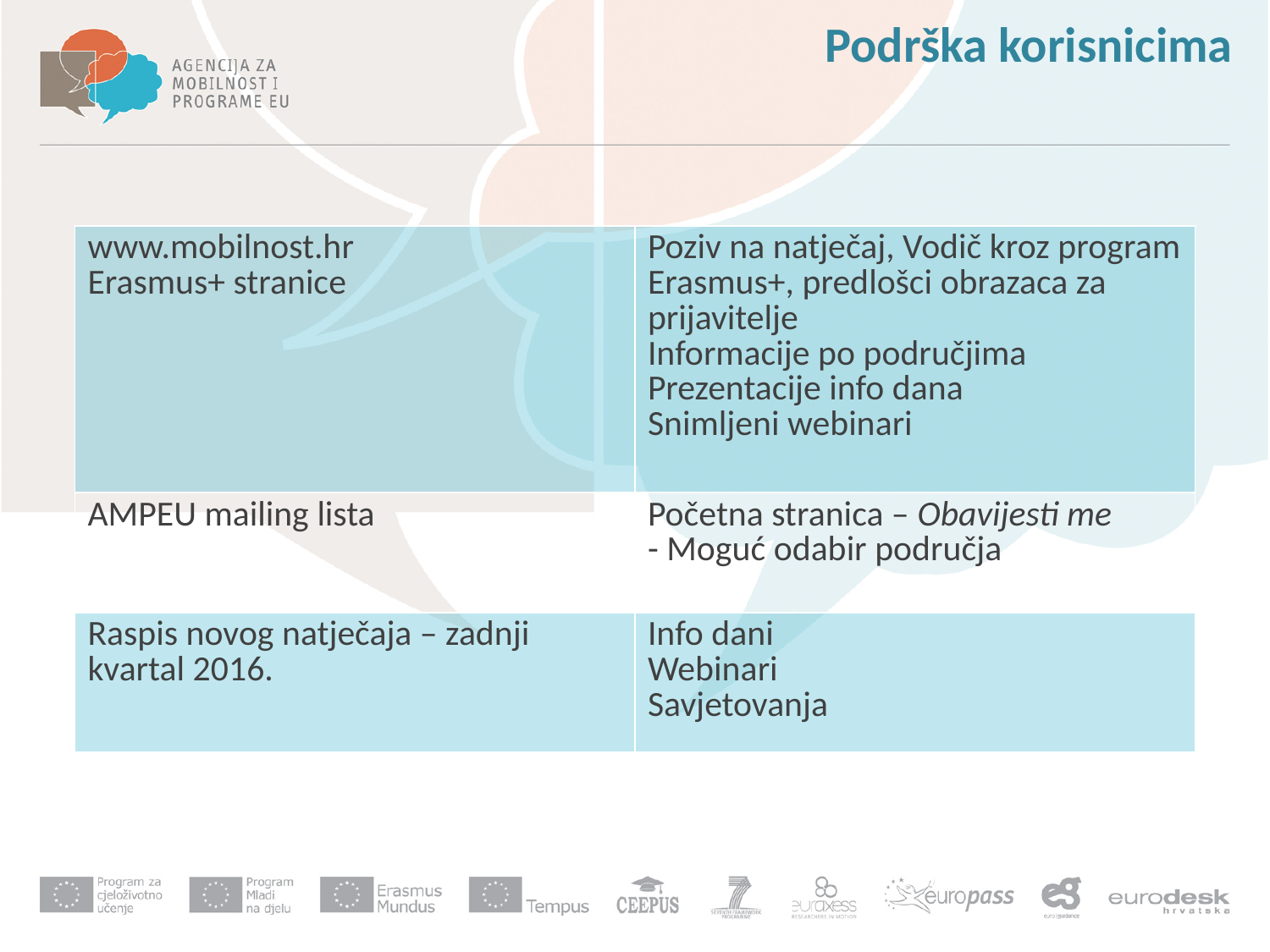

Podrška korisnicima
| www.mobilnost.hr Erasmus+ stranice | Poziv na natječaj, Vodič kroz program Erasmus+, predlošci obrazaca za prijavitelje Informacije po područjima Prezentacije info dana Snimljeni webinari |
| --- | --- |
| AMPEU mailing lista | Početna stranica – Obavijesti me - Moguć odabir područja |
| Raspis novog natječaja – zadnji kvartal 2016. | Info dani Webinari Savjetovanja |